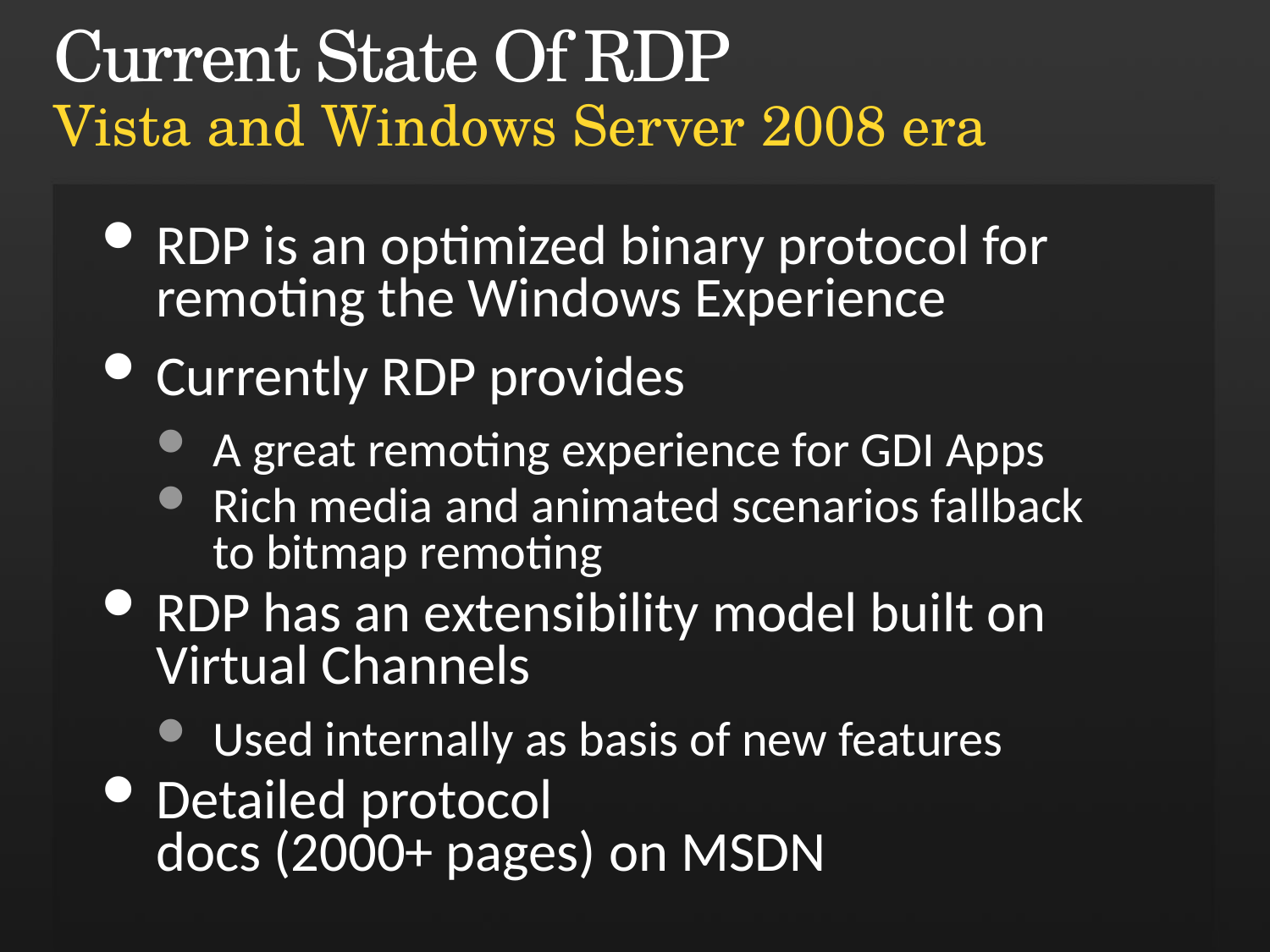

# Current State Of RDP Vista and Windows Server 2008 era
RDP is an optimized binary protocol for remoting the Windows Experience
Currently RDP provides
A great remoting experience for GDI Apps
Rich media and animated scenarios fallback
to bitmap remoting
RDP has an extensibility model built on Virtual Channels
Used internally as basis of new features
Detailed protocol
docs (2000+ pages) on MSDN